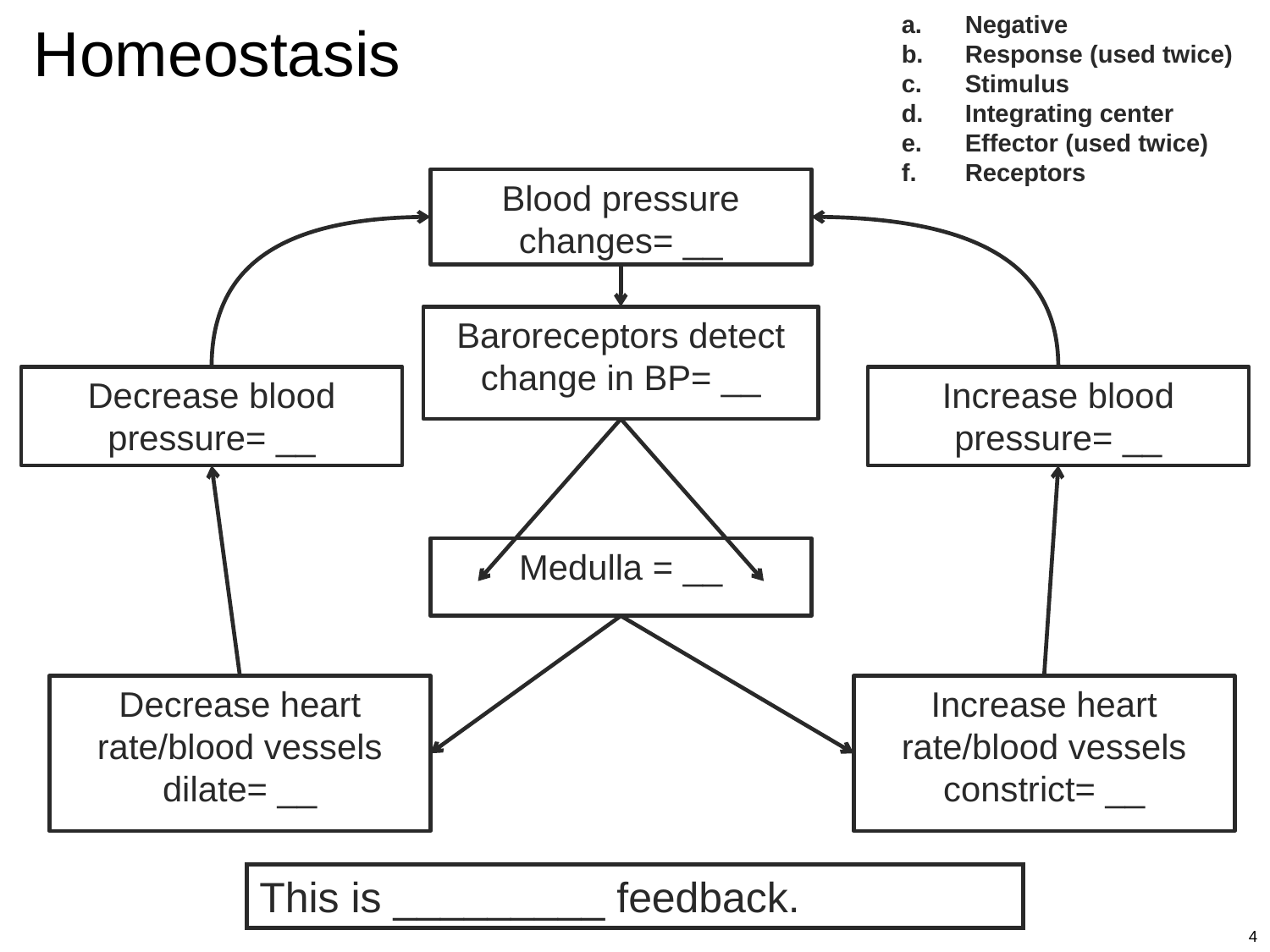

# Homeostasis

Negative
Response (used twice)
Stimulus
Integrating center
Effector (used twice)
Receptors
Blood pressure changes= __
Baroreceptors detect change in BP= __
Decrease blood pressure= __
Increase blood pressure= __
Medulla = __
Decrease heart rate/blood vessels dilate= __
Increase heart rate/blood vessels constrict= __
This is _________ feedback.
4